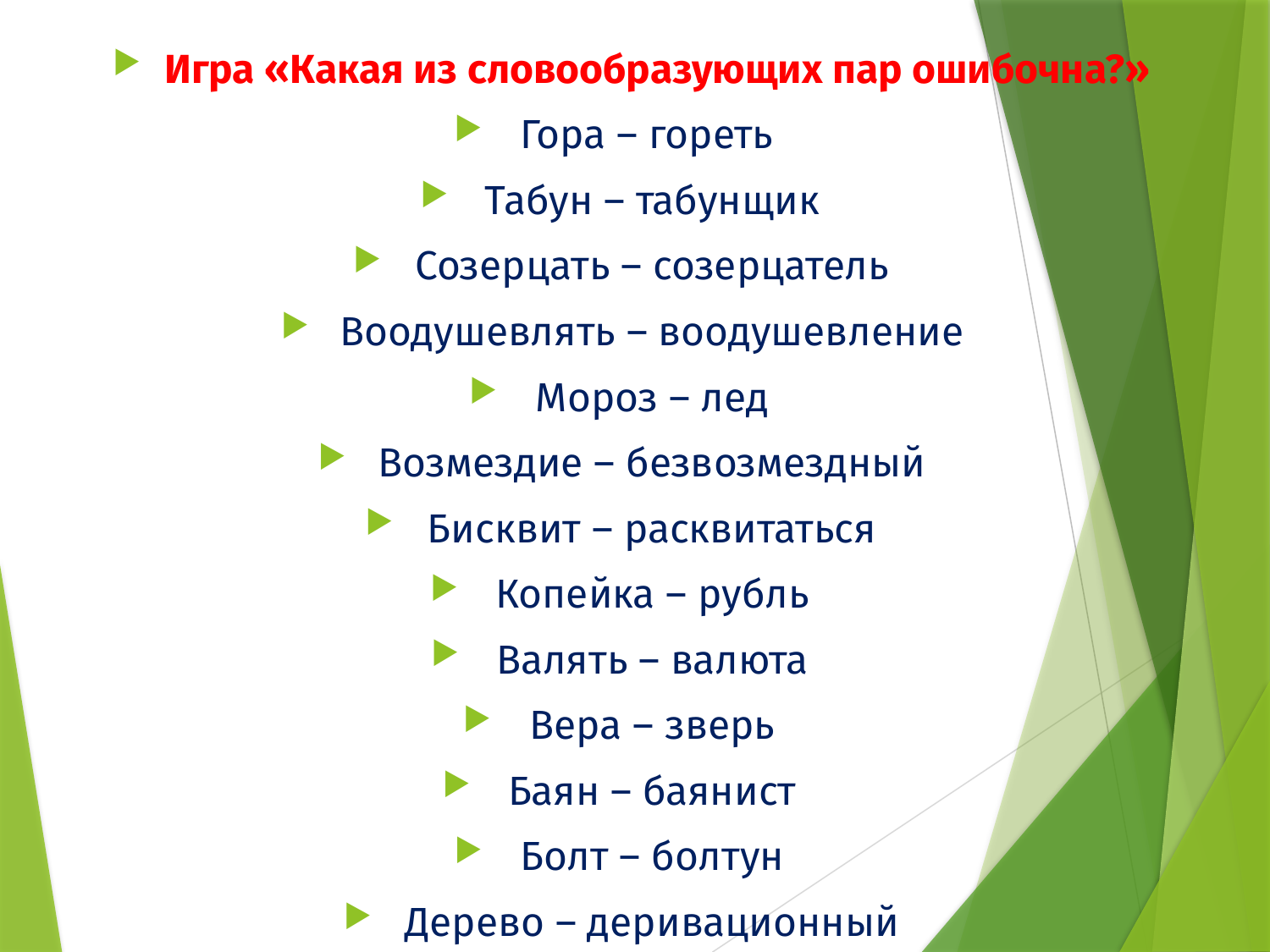

Игра «Какая из словообразующих пар ошибочна?»
Гора – гореть
Табун – табунщик
Созерцать – созерцатель
Воодушевлять – воодушевление
Мороз – лед
Возмездие – безвозмездный
Бисквит – расквитаться
Копейка – рубль
Валять – валюта
Вера – зверь
Баян – баянист
Болт – болтун
Дерево – деривационный